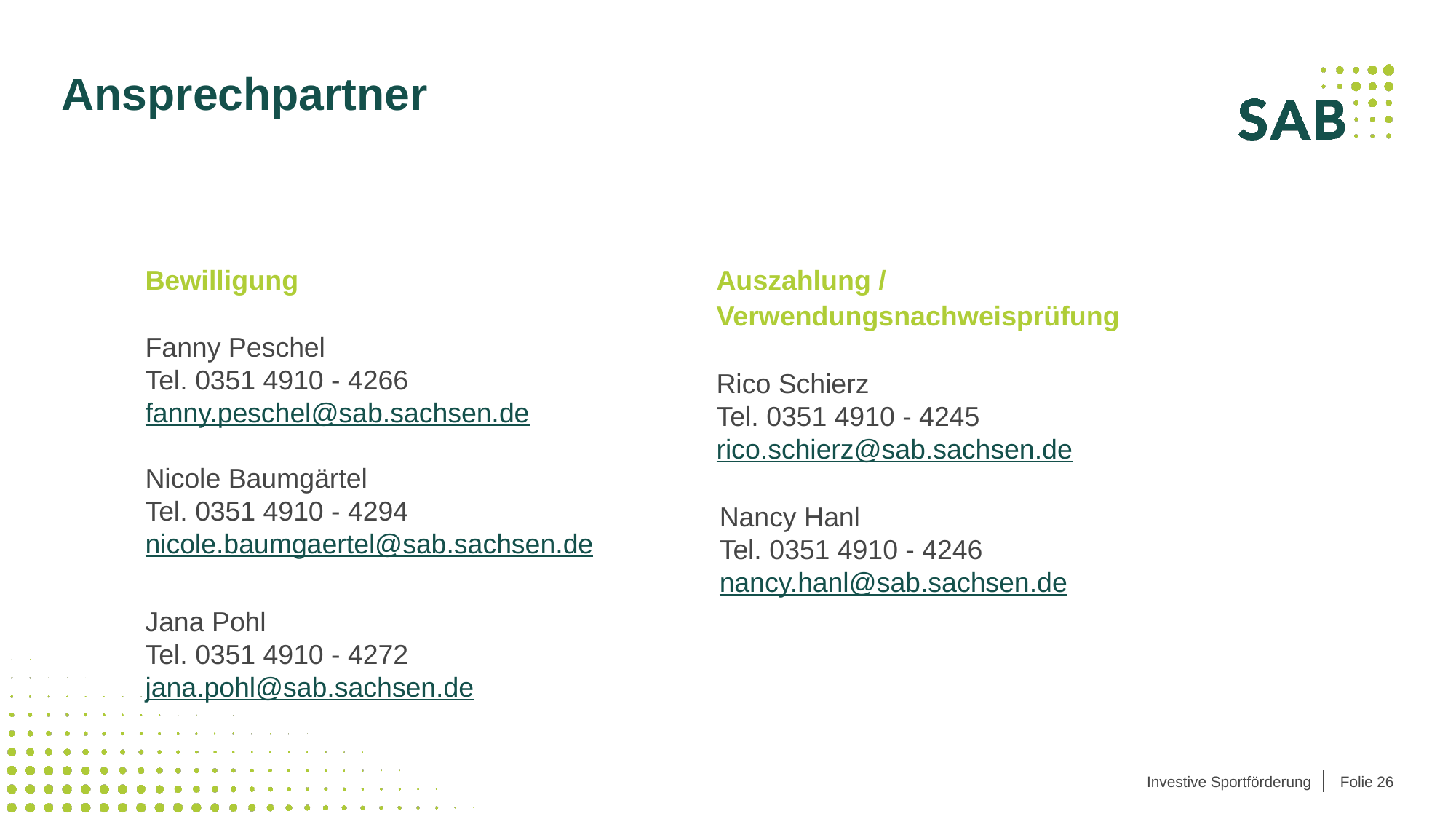

# Ansprechpartner
Bewilligung

Fanny Peschel
Tel. 0351 4910 - 4266
fanny.peschel@sab.sachsen.de

Nicole Baumgärtel
Tel. 0351 4910 - 4294
nicole.baumgaertel@sab.sachsen.de

Jana Pohl
Tel. 0351 4910 - 4272
jana.pohl@sab.sachsen.de

Auszahlung / Verwendungsnachweisprüfung

Rico Schierz
Tel. 0351 4910 - 4245
rico.schierz@sab.sachsen.de

Nancy Hanl
Tel. 0351 4910 - 4246
nancy.hanl@sab.sachsen.de
Investive Sportförderung
Folie 26